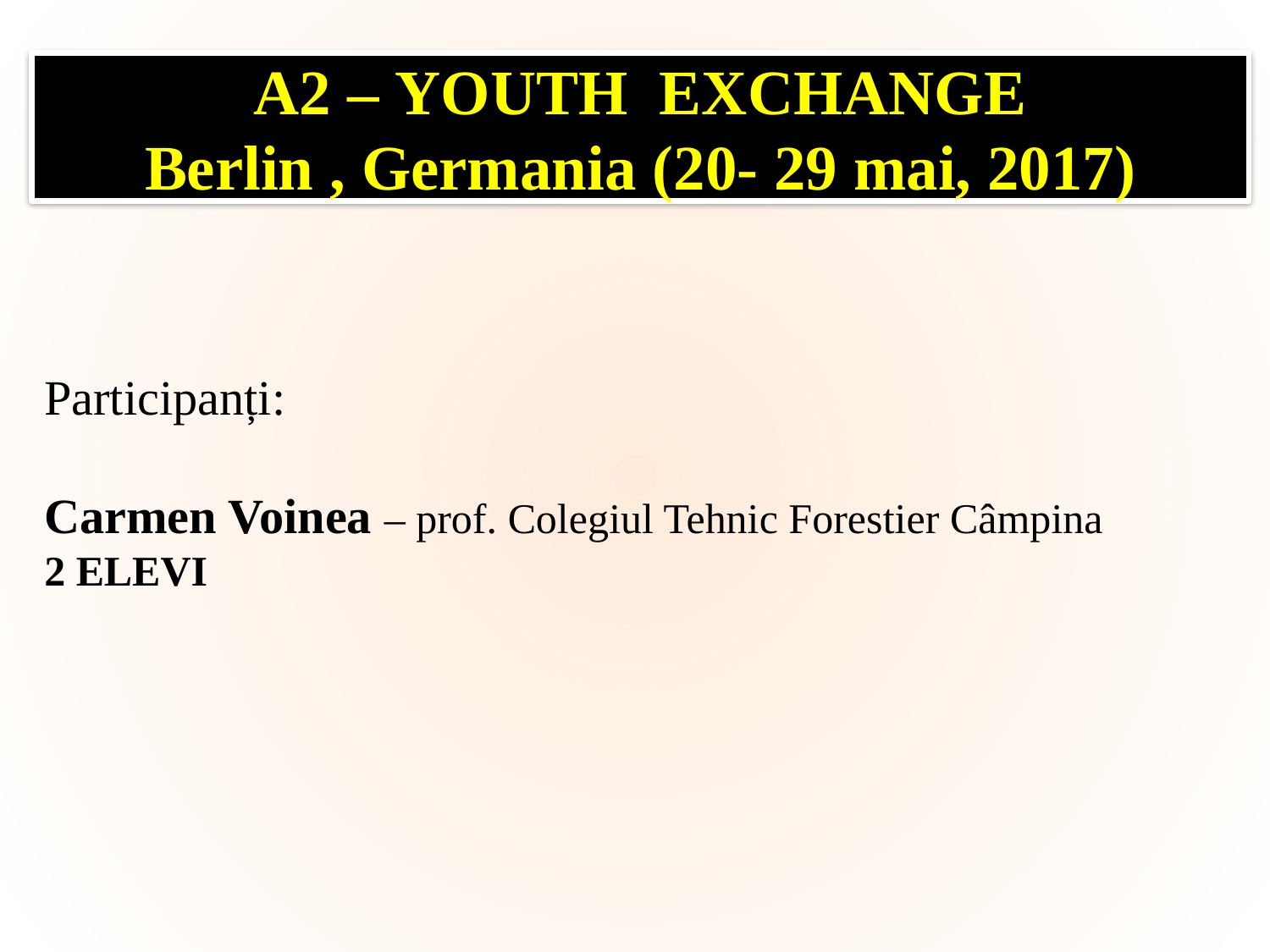

A2 – YOUTH  EXCHANGE
Berlin , Germania (20- 29 mai, 2017)
Participanți:

Carmen Voinea – prof. Colegiul Tehnic Forestier Câmpina
2 ELEVI